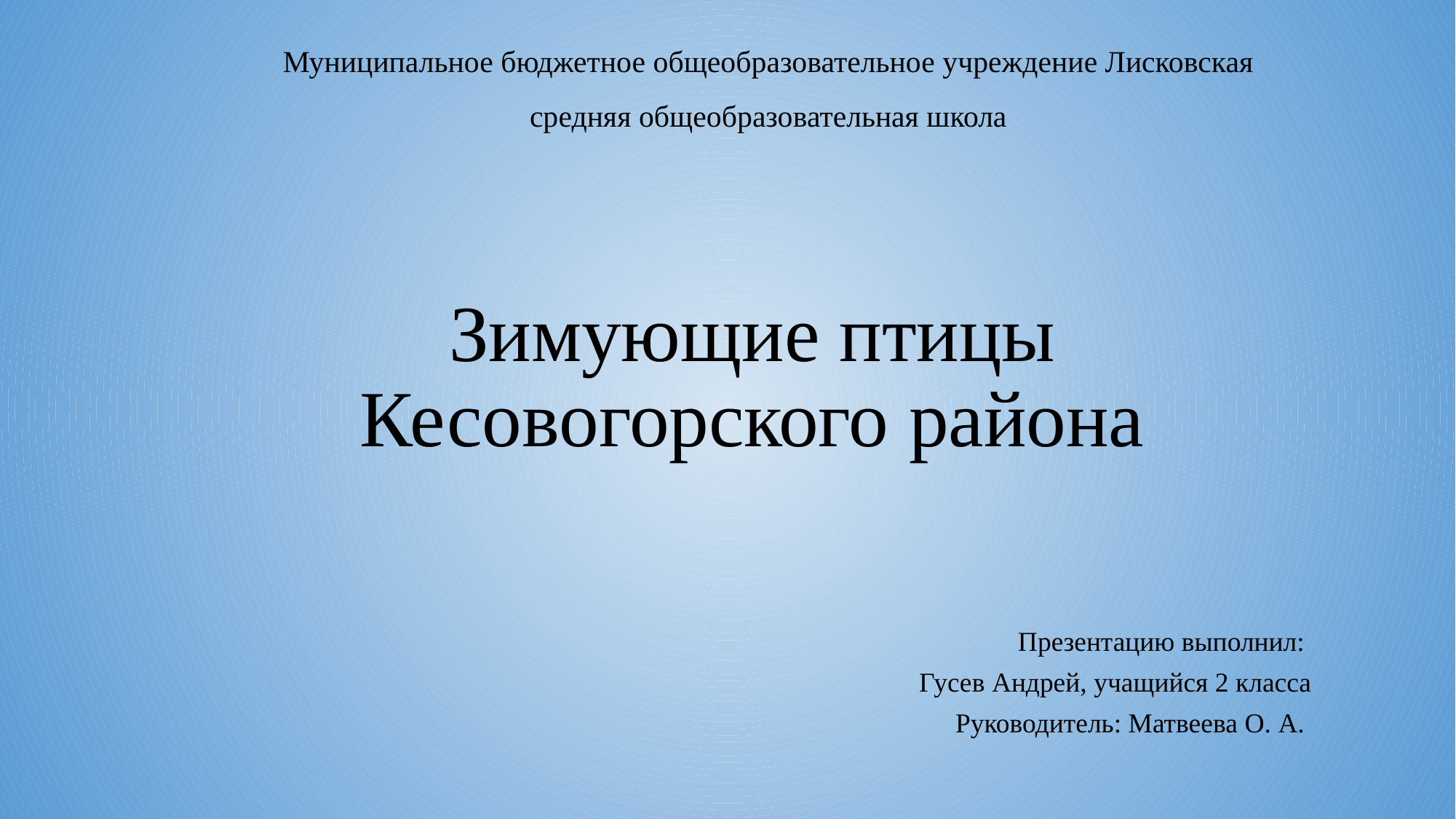

# Муниципальное бюджетное общеобразовательное учреждение Лисковская средняя общеобразовательная школа
Зимующие птицы Кесовогорского района

Презентацию выполнил:
Гусев Андрей, учащийся 2 класса
Руководитель: Матвеева О. А.